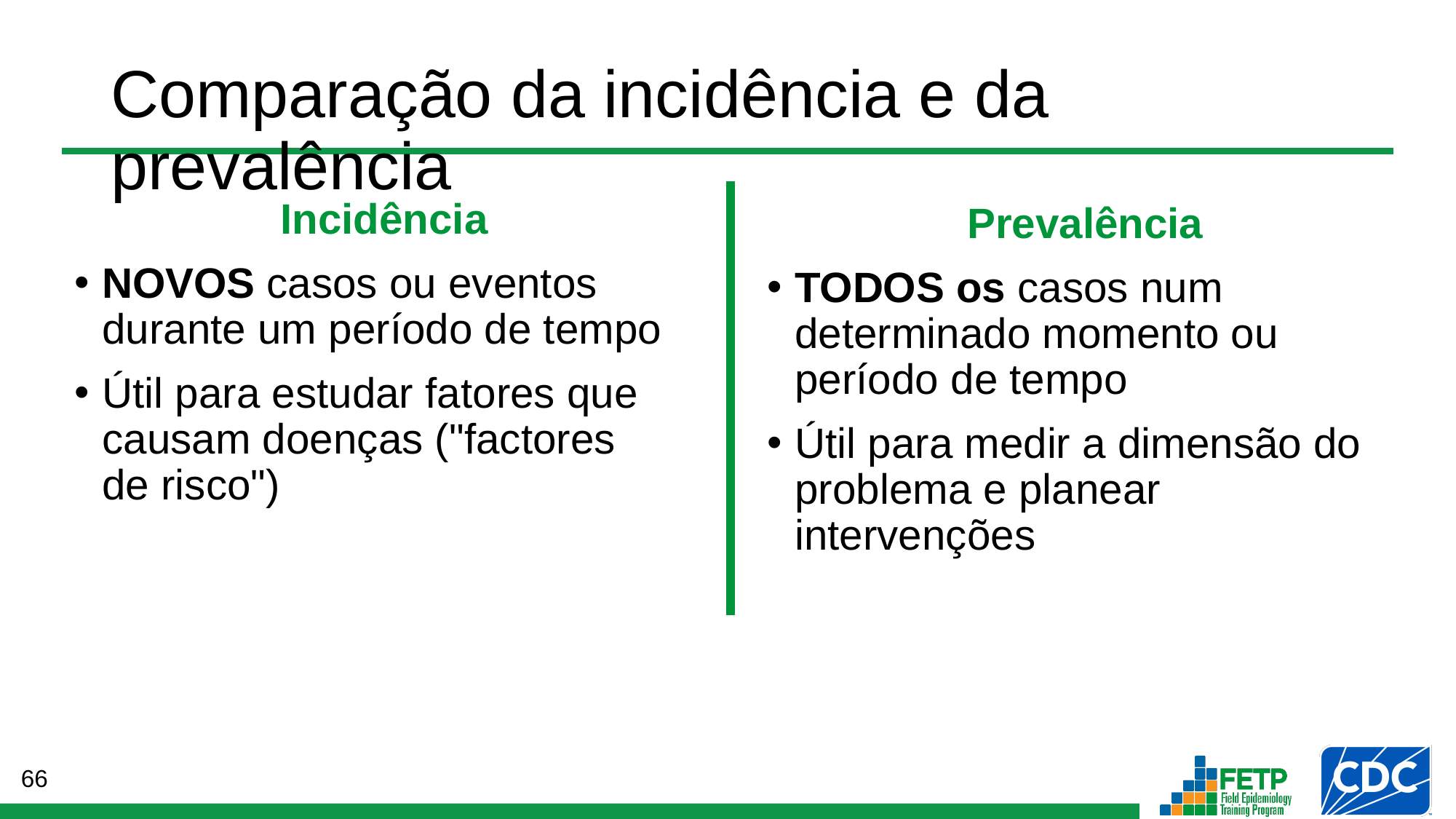

# Comparação da incidência e da prevalência
Incidência
NOVOS casos ou eventos durante um período de tempo
Útil para estudar fatores que causam doenças ("factores
de risco")

Prevalência
TODOS os casos num determinado momento ou período de tempo
Útil para medir a dimensão do problema e planear intervenções